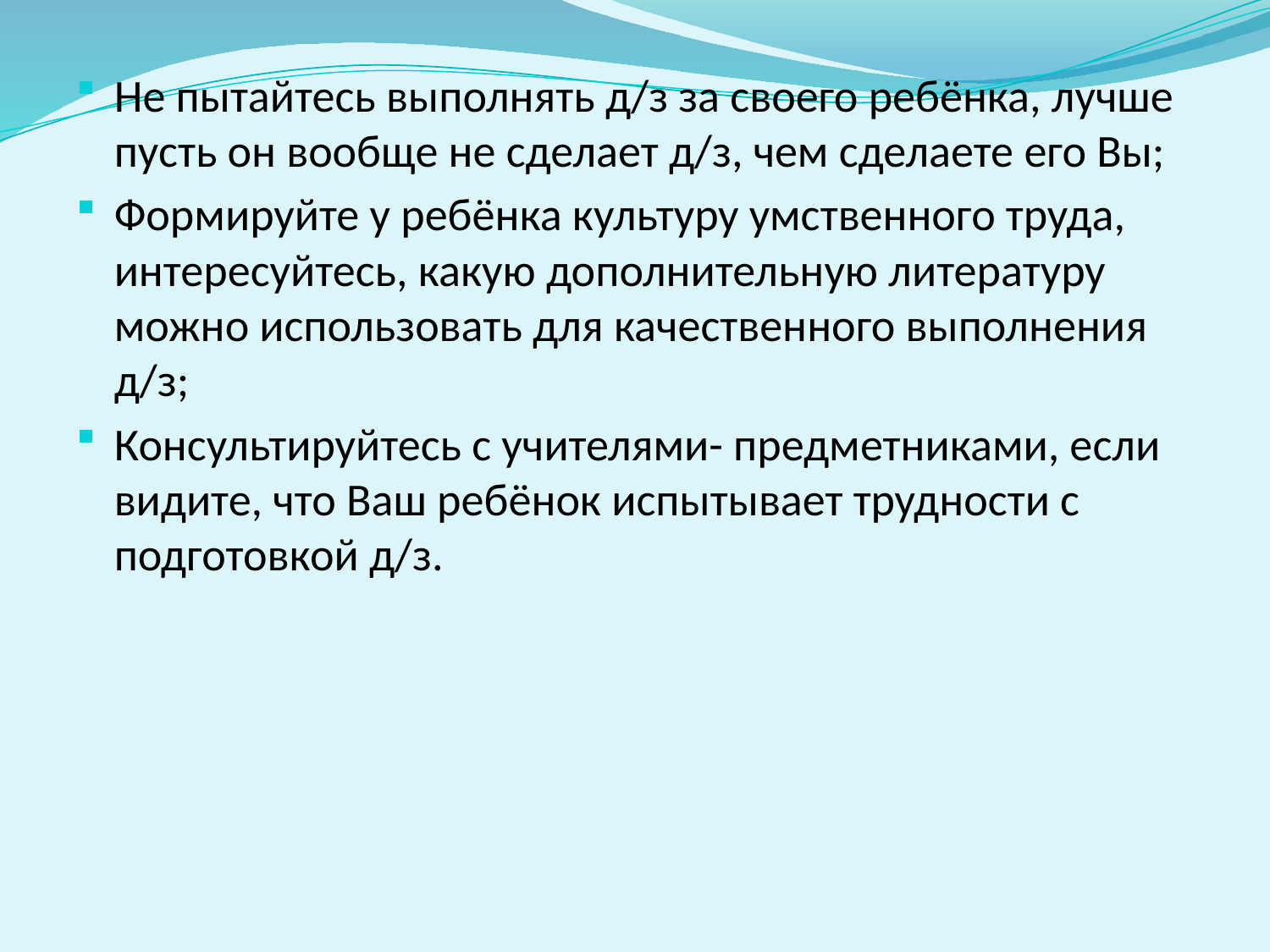

Не пытайтесь выполнять д/з за своего ребёнка, лучше пусть он вообще не сделает д/з, чем сделаете его Вы;
Формируйте у ребёнка культуру умственного труда, интересуйтесь, какую дополнительную литературу можно использовать для качественного выполнения д/з;
Консультируйтесь с учителями- предметниками, если видите, что Ваш ребёнок испытывает трудности с подготовкой д/з.
#